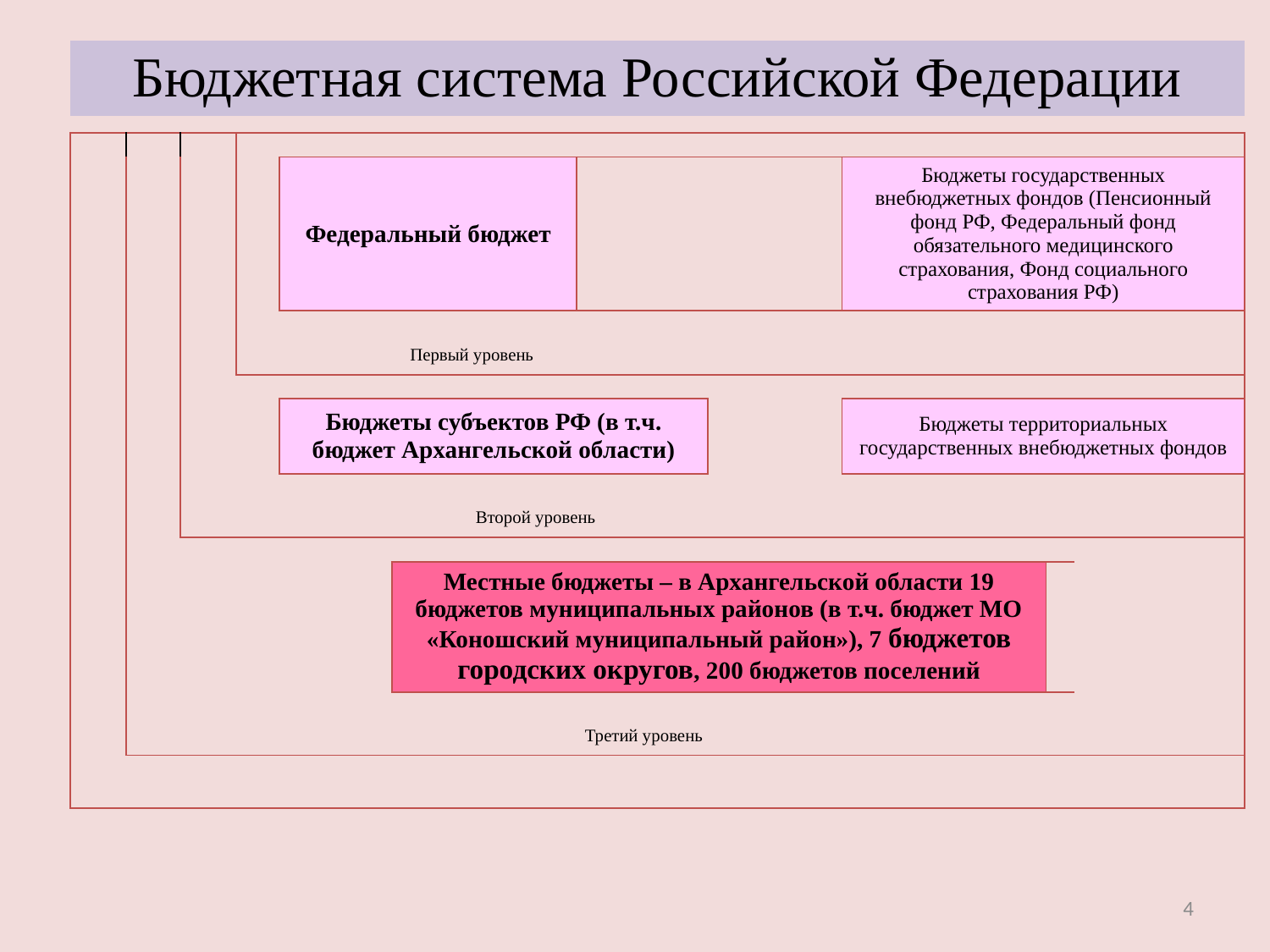

| Бюджетная система Российской Федерации |  |  |  |  |  |  |  |  |  |  |  |  |  |  |  |  |  |  |  |
| --- | --- | --- | --- | --- | --- | --- | --- | --- | --- | --- | --- | --- | --- | --- | --- | --- | --- | --- | --- |
|  |  |  |  |  |  |  |  |  |  |  |  |  |  |  |  |  |  |  |  |
|  |  |  |  |  |  |  |  |  |  |  |  |  |  |  |  |  |  |  |  |
|  |  |  |  | Федеральный бюджет |  |  |  |  |  |  |  |  |  | Бюджеты государственных внебюджетных фондов (Пенсионный фонд РФ, Федеральный фонд обязательного медицинского страхования, Фонд социального страхования РФ) |  |  |  |  |  |
|  |  |  |  |  |  |  |  |  |  |  |  |  |  |  |  |  |  |  |  |
|  |  |  | Первый уровень |  |  |  |  |  |  |  |  |  |  |  |  |  |  |  |  |
|  |  |  |  |  |  |  |  |  |  |  |  |  |  |  |  |  |  |  |  |
|  |  |  |  | Бюджеты субъектов РФ (в т.ч. бюджет Архангельской области) |  |  |  |  |  |  |  |  |  | Бюджеты территориальных государственных внебюджетных фондов |  |  |  |  |  |
|  |  |  |  |  |  |  |  |  |  |  |  |  |  |  |  |  |  |  |  |
|  |  |  |  |  |  | Второй уровень |  |  |  |  |  |  |  |  |  |  |  |  |  |
|  |  |  |  |  |  |  |  |  |  |  |  |  |  |  |  |  |  |  |  |
|  |  |  |  |  |  |  | Местные бюджеты – в Архангельской области 19 бюджетов муниципальных районов (в т.ч. бюджет МО «Коношский муниципальный район»), 7 бюджетов городских округов, 200 бюджетов поселений |  |  |  |  |  |  |  |  |  |  |  |  |
|  |  |  |  |  |  |  |  |  |  |  |  |  |  |  |  |  |  |  |  |
|  |  |  |  |  |  | Третий уровень |  |  |  |  |  |  |  |  |  |  |  |  |  |
|  |  |  |  |  |  |  |  |  |  |  |  |  |  |  |  |  |  |  |  |
4